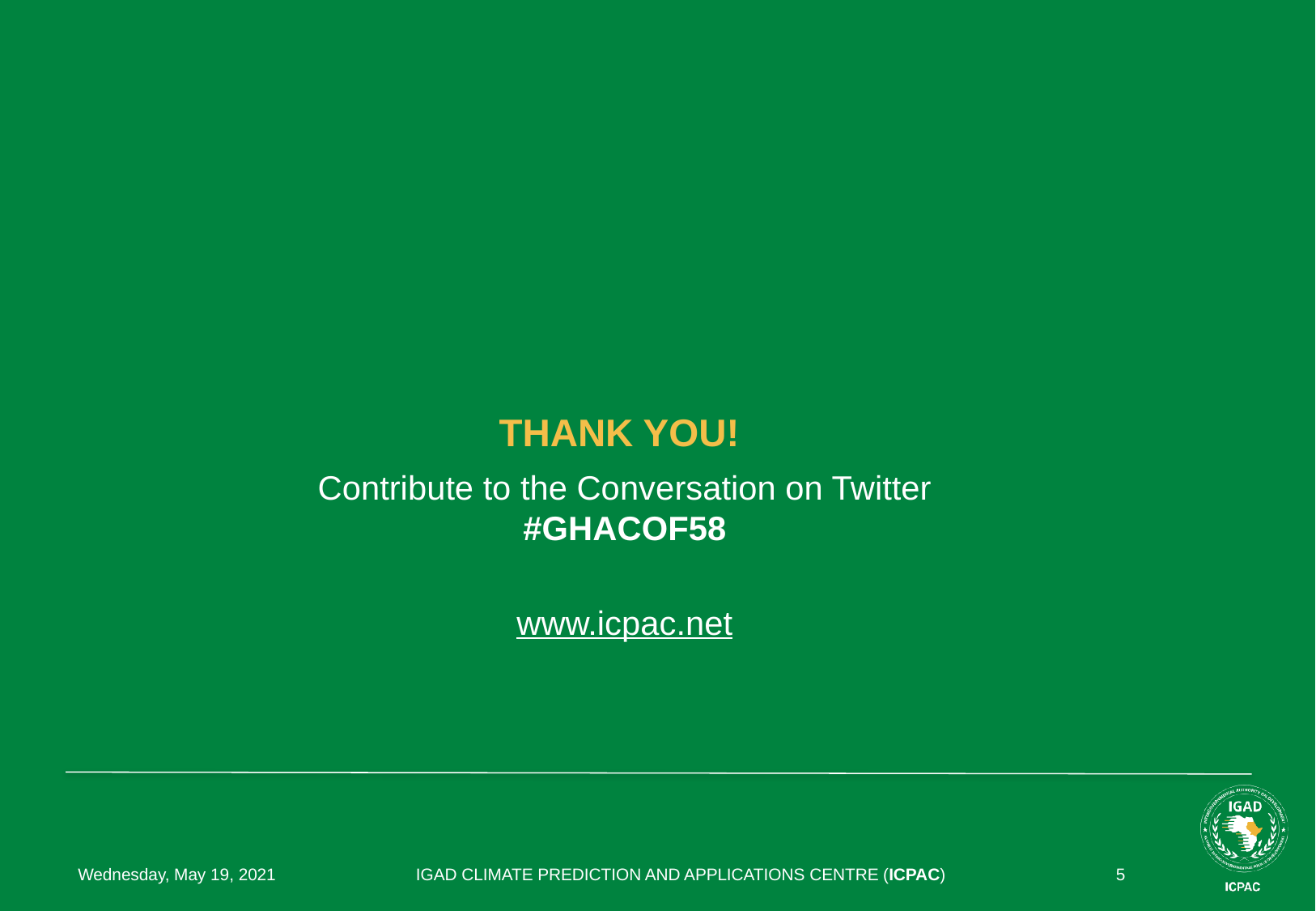

# THANK YOU!
Contribute to the Conversation on Twitter
#GHACOF58

www.icpac.net

IGAD CLIMATE PREDICTION AND APPLICATIONS CENTRE (ICPAC)
Wednesday, May 19, 2021
5